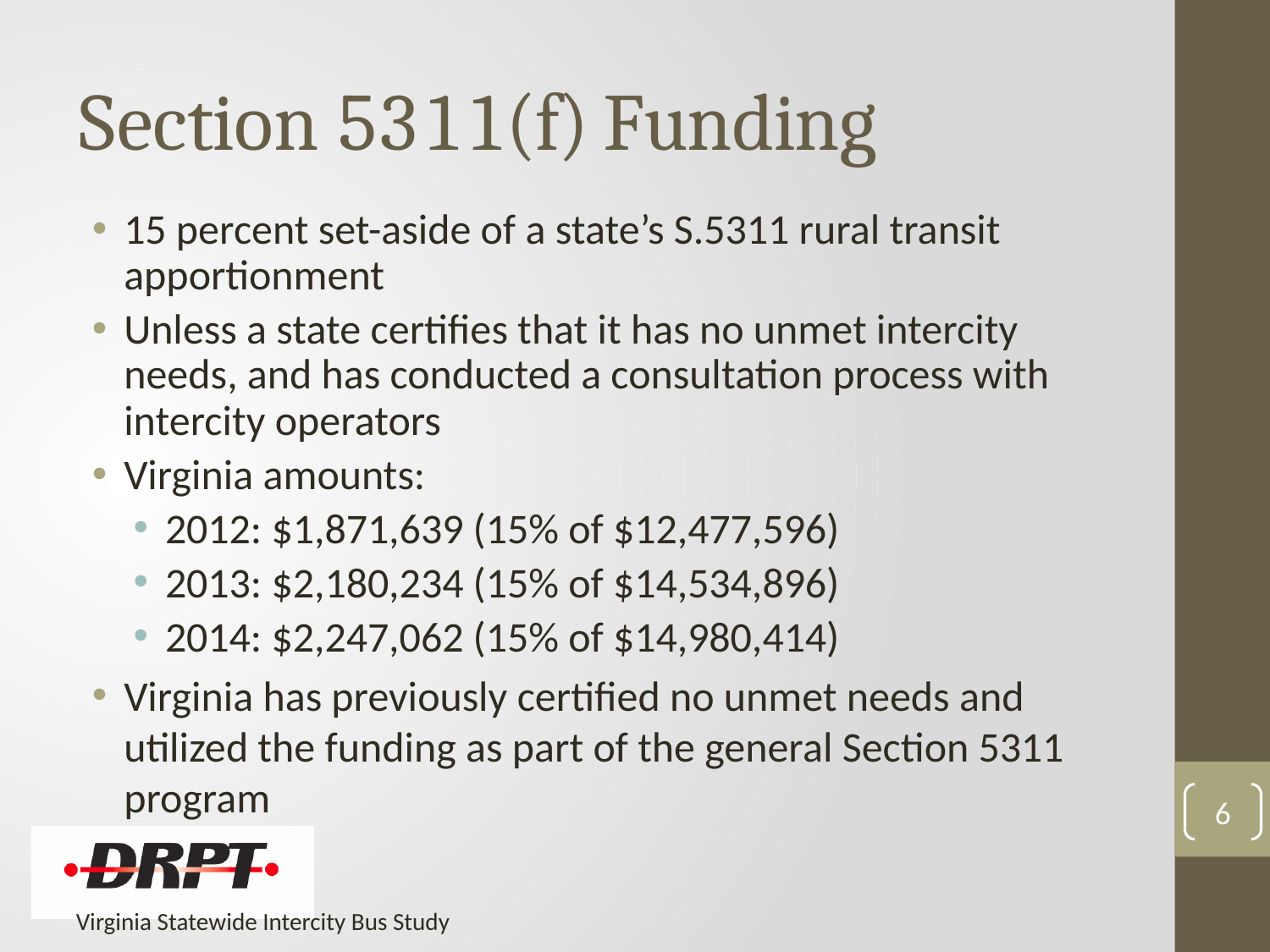

# Section 5311(f) Funding
15 percent set-aside of a state’s S.5311 rural transit apportionment
Unless a state certifies that it has no unmet intercity needs, and has conducted a consultation process with intercity operators
Virginia amounts:
2012: $1,871,639 (15% of $12,477,596)
2013: $2,180,234 (15% of $14,534,896)
2014: $2,247,062 (15% of $14,980,414)
Virginia has previously certified no unmet needs and utilized the funding as part of the general Section 5311 program
6